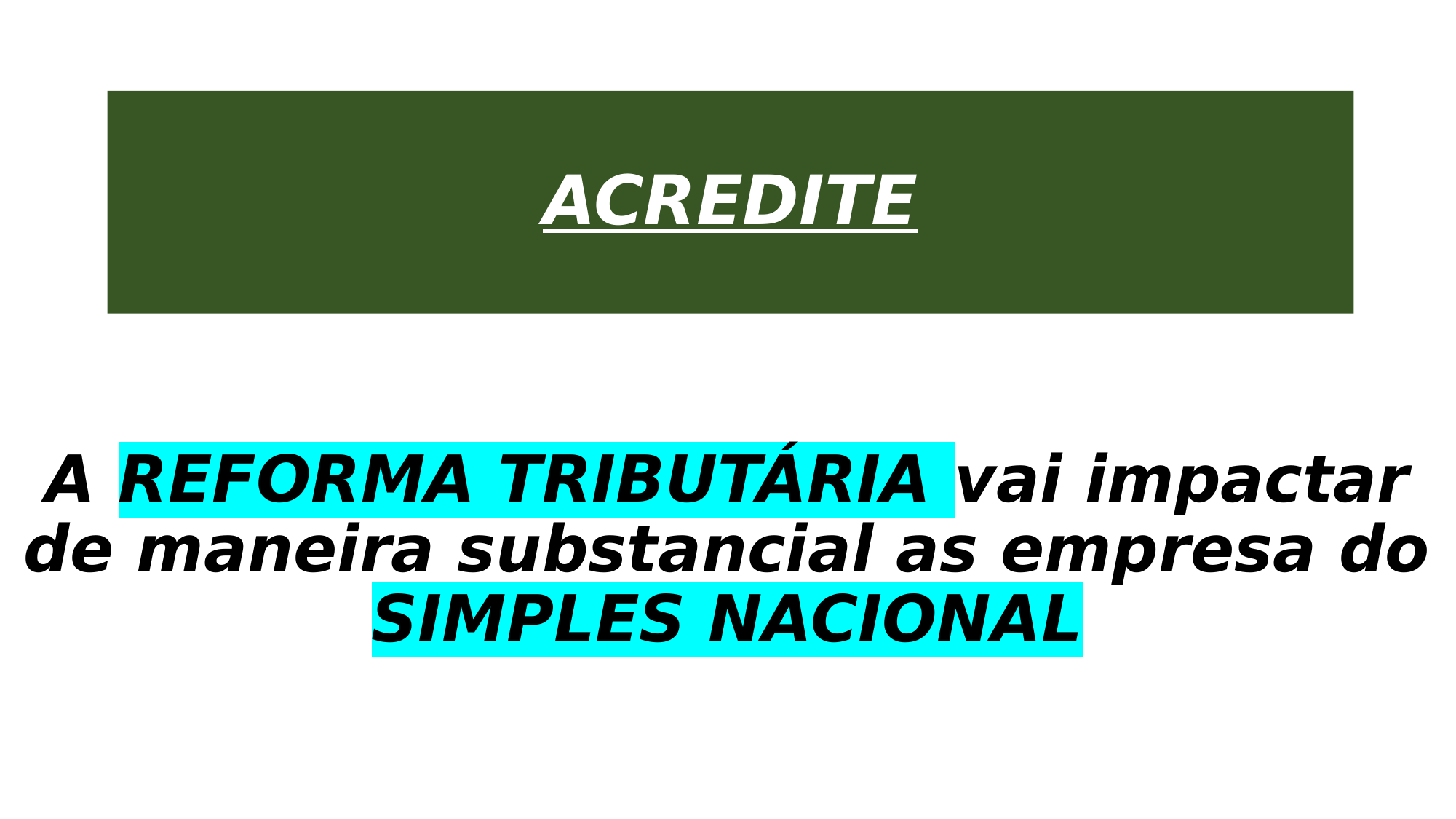

ACREDITE
A REFORMA TRIBUTÁRIA vai impactar de maneira substancial as empresa do SIMPLES NACIONAL